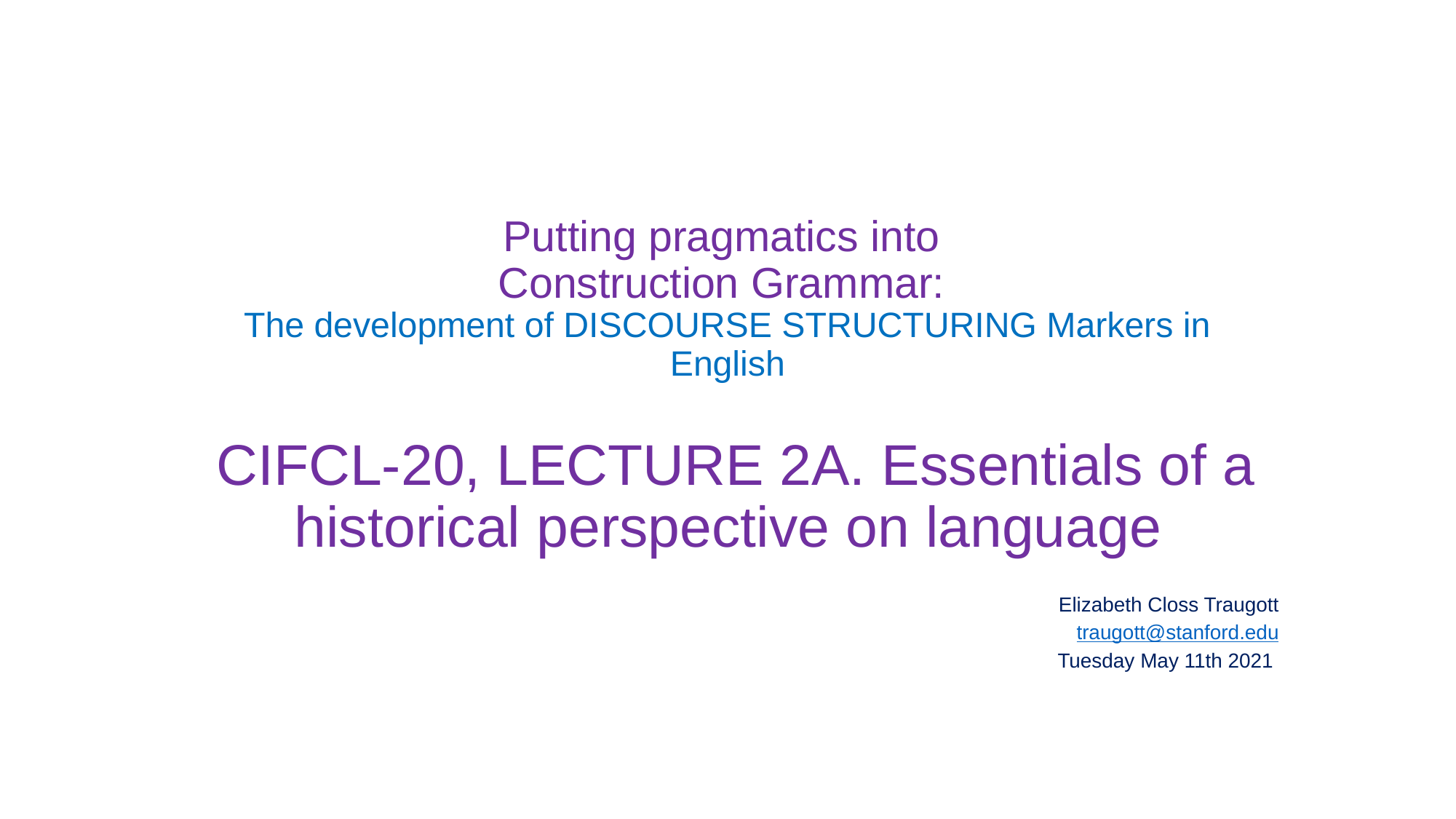

# Putting pragmatics into Construction Grammar: The development of DISCOURSE STRUCTURING Markers in English
CIFCL-20, LECTURE 2A. Essentials of a historical perspective on language

Elizabeth Closs Traugott
traugott@stanford.edu
Tuesday May 11th 2021